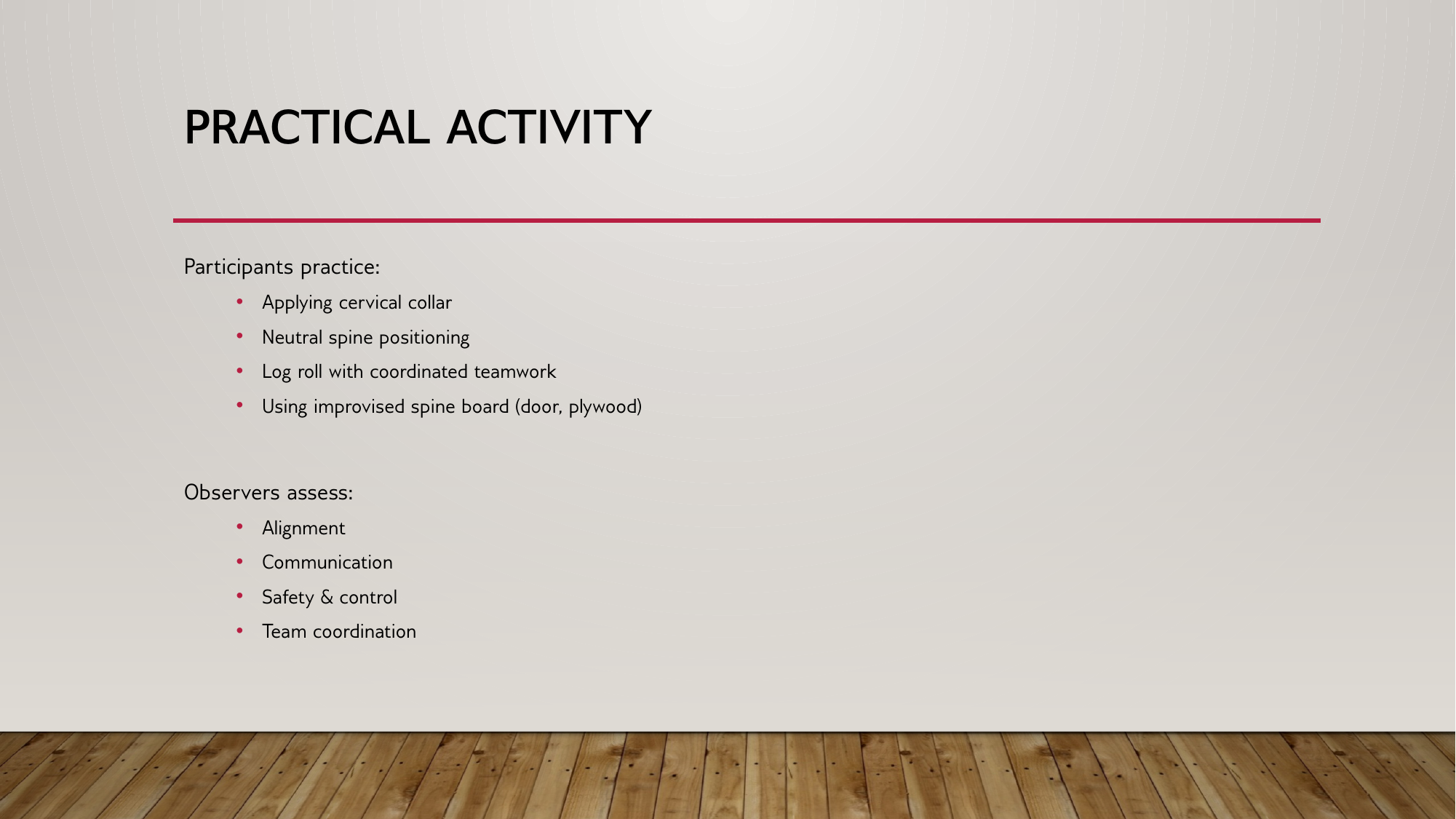

# Practical Activity
Participants practice:
Applying cervical collar
Neutral spine positioning
Log roll with coordinated teamwork
Using improvised spine board (door, plywood)

Observers assess:
Alignment
Communication
Safety & control
Team coordination